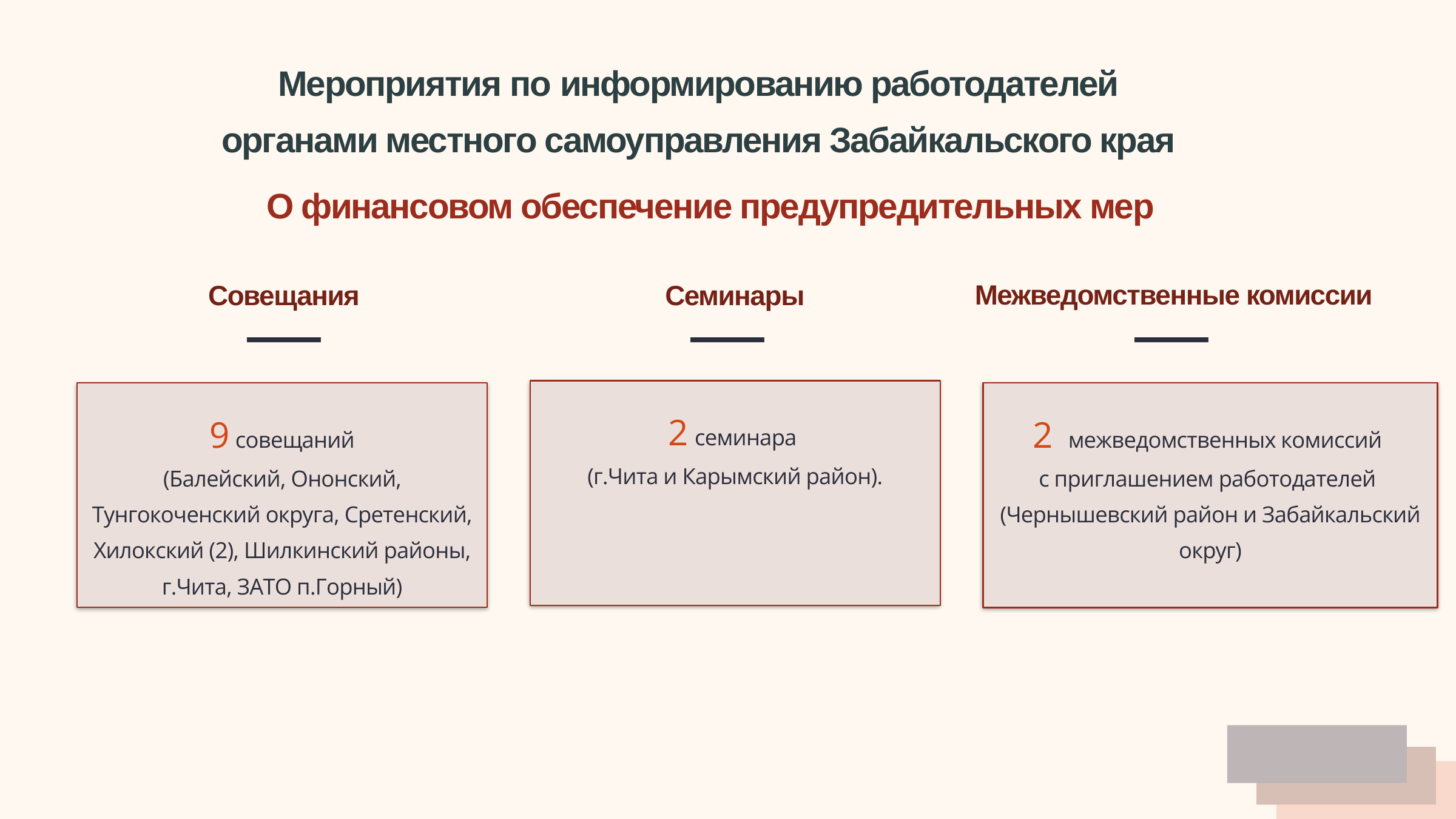

Мероприятия по информированию работодателей
органами местного самоуправления Забайкальского края

О финансовом обеспечение предупредительных мер

Межведомственные комиссии
Совещания
Семинары
—
—
—

2 семинара
(г.Чита и Карымский район).

9 совещаний
(Балейский, Ононский, Тунгокоченский округа, Сретенский, Хилокский (2), Шилкинский районы, г.Чита, ЗАТО п.Горный)

2  межведомственных комиссий
с приглашением работодателей
(Чернышевский район и Забайкальский округ)